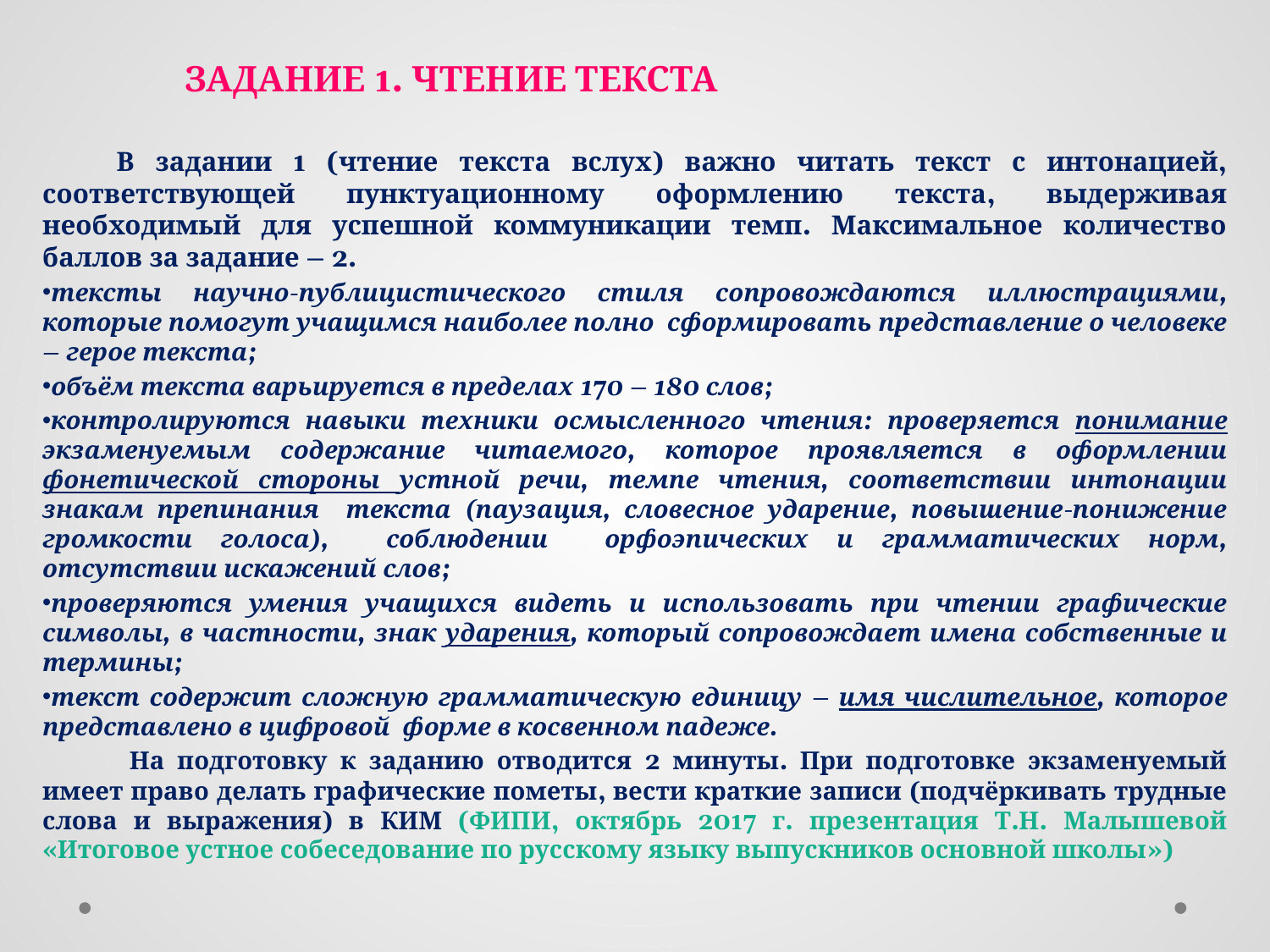

# ЗАДАНИЕ 1. Чтение текста
В задании 1 (чтение текста вслух) важно читать текст с интонацией, соответствующей пунктуационному оформлению текста, выдерживая необходимый для успешной коммуникации темп. Максимальное количество баллов за задание – 2.
тексты научно-публицистического стиля сопровождаются иллюстрациями, которые помогут учащимся наиболее полно  сформировать представление о человеке – герое текста;
объём текста варьируется в пределах 170 – 180 слов;
контролируются навыки техники осмысленного чтения: проверяется понимание экзаменуемым содержание читаемого, которое проявляется в оформлении фонетической стороны устной речи, темпе чтения, соответствии интонации знакам препинания  текста (паузация, словесное ударение, повышение-понижение громкости голоса),  соблюдении  орфоэпических и грамматических норм, отсутствии искажений слов;
проверяются умения учащихся видеть и использовать при чтении графические символы, в частности, знак ударения, который сопровождает имена собственные и термины;
текст содержит сложную грамматическую единицу – имя числительное, которое представлено в цифровой  форме в косвенном падеже.
 На подготовку к заданию отводится 2 минуты. При подготовке экзаменуемый имеет право делать графические пометы, вести краткие записи (подчёркивать трудные слова и выражения) в КИМ (ФИПИ, октябрь 2017 г. презентация Т.Н. Малышевой «Итоговое устное собеседование по русскому языку выпускников основной школы»)